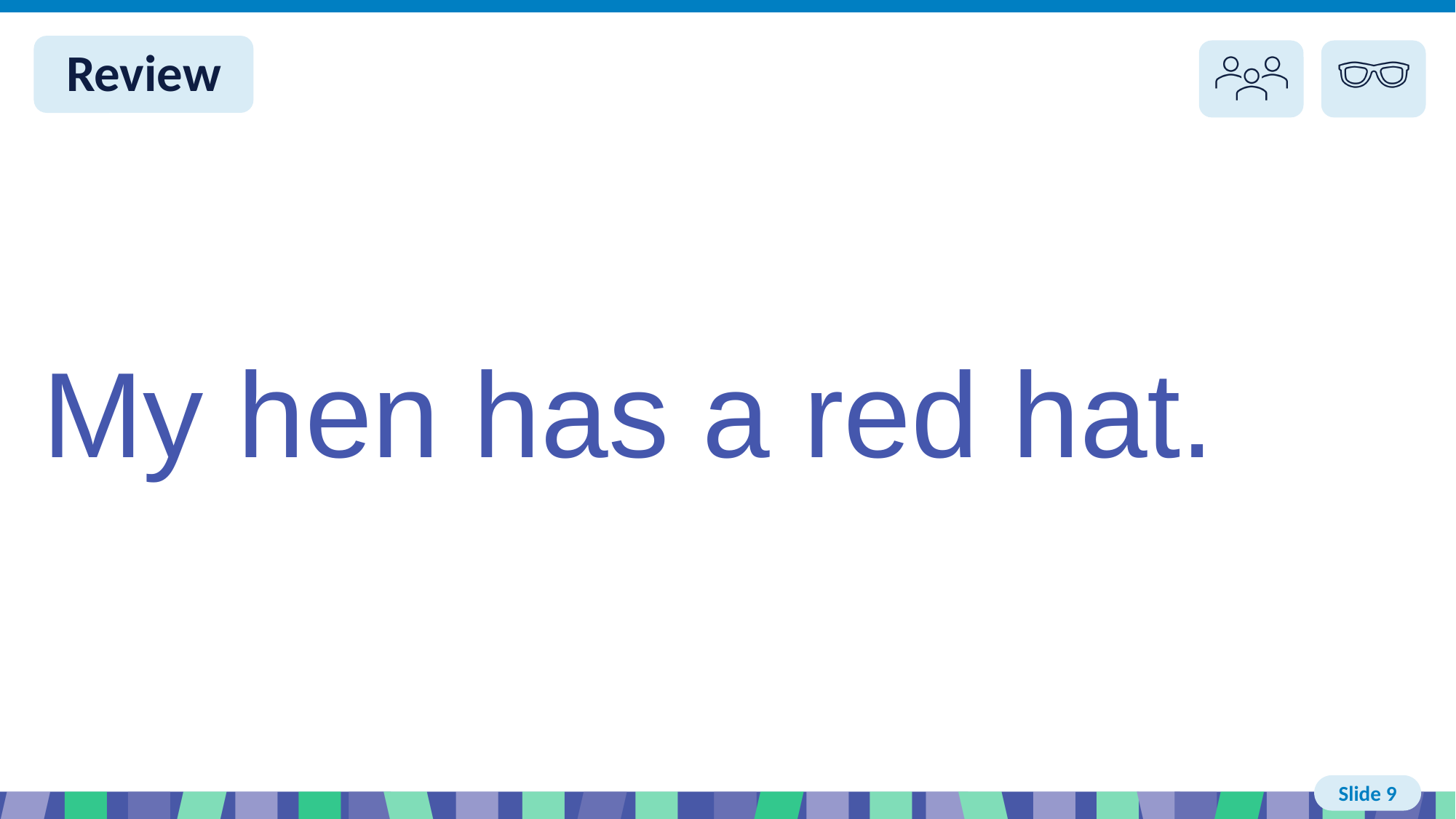

# Slide 9 Review You do
My hen has a red hat.